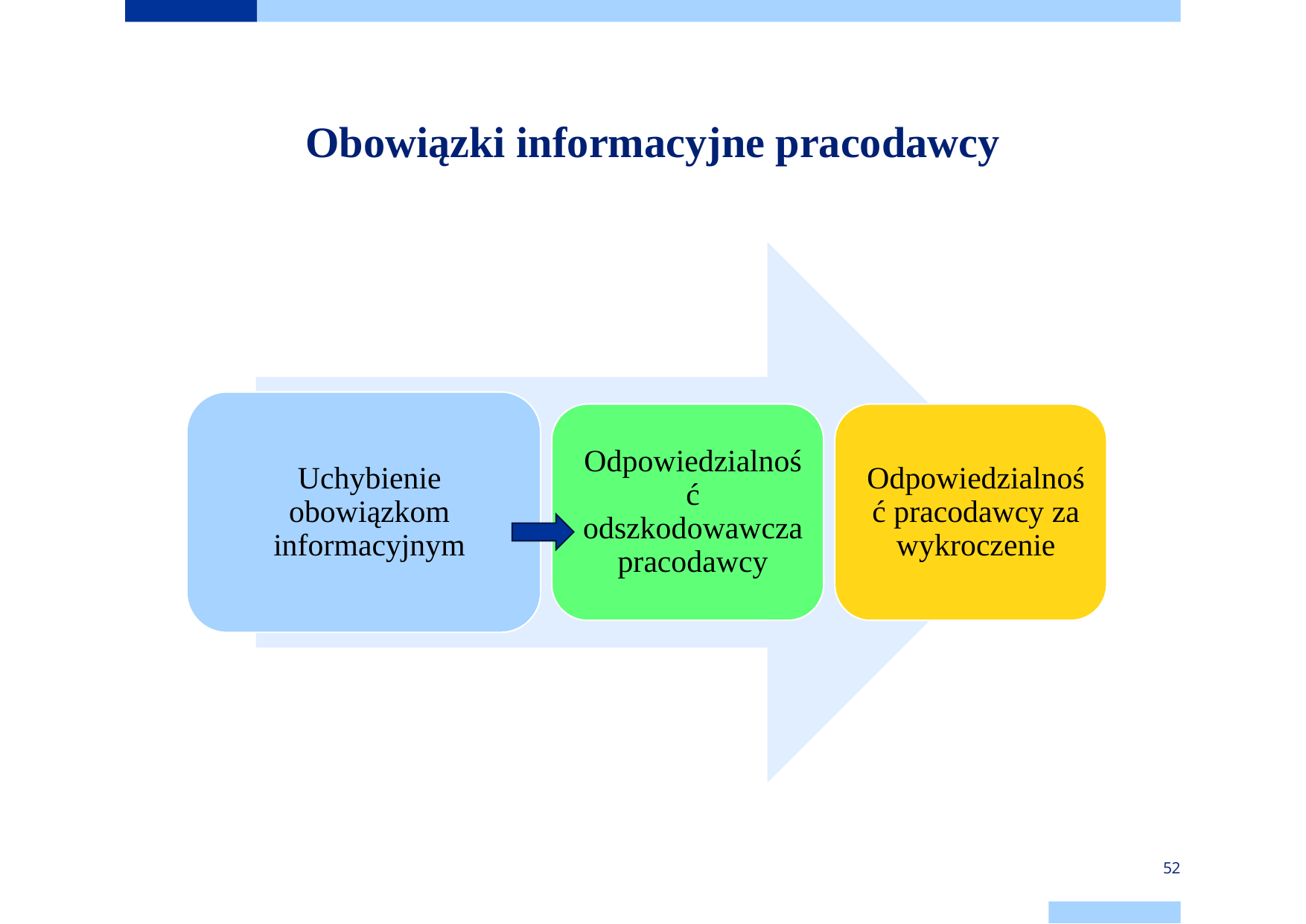

# Obowiązki informacyjne pracodawcy
Uchybienie obowiązkom informacyjnym
Odpowiedzialność odszkodowawcza pracodawcy
Odpowiedzialność pracodawcy za wykroczenie

52